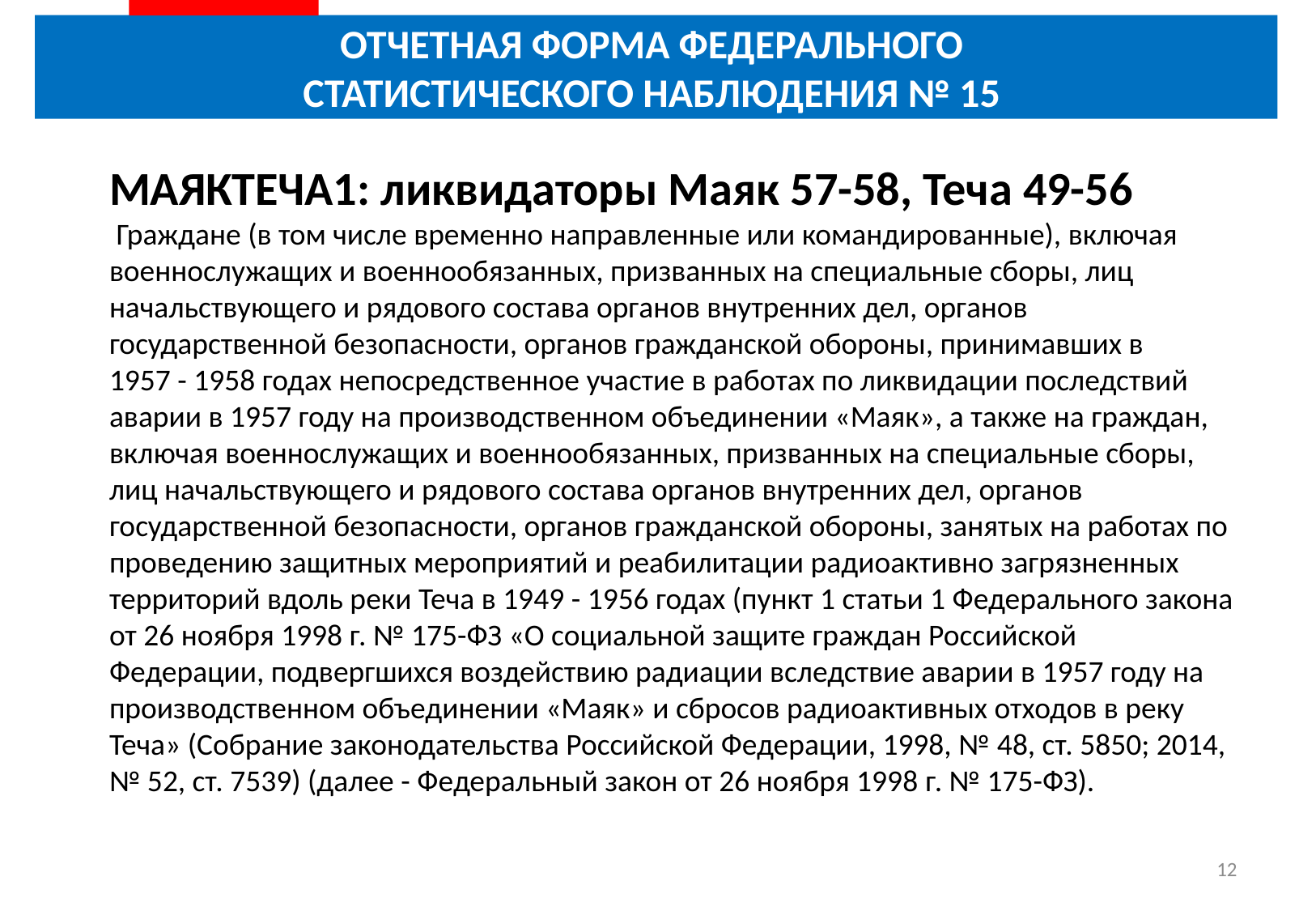

# ОТЧЕТНАЯ ФОРМА ФЕДЕРАЛЬНОГО СТАТИСТИЧЕСКОГО НАБЛЮДЕНИЯ № 15
МАЯКТЕЧА1: ликвидаторы Маяк 57-58, Теча 49-56
 Граждане (в том числе временно направленные или командированные), включая военнослужащих и военнообязанных, призванных на специальные сборы, лиц начальствующего и рядового состава органов внутренних дел, органов государственной безопасности, органов гражданской обороны, принимавших в 1957 - 1958 годах непосредственное участие в работах по ликвидации последствий аварии в 1957 году на производственном объединении «Маяк», а также на граждан, включая военнослужащих и военнообязанных, призванных на специальные сборы, лиц начальствующего и рядового состава органов внутренних дел, органов государственной безопасности, органов гражданской обороны, занятых на работах по проведению защитных мероприятий и реабилитации радиоактивно загрязненных территорий вдоль реки Теча в 1949 - 1956 годах (пункт 1 статьи 1 Федерального закона от 26 ноября 1998 г. № 175-ФЗ «О социальной защите граждан Российской Федерации, подвергшихся воздействию радиации вследствие аварии в 1957 году на производственном объединении «Маяк» и сбросов радиоактивных отходов в реку Теча» (Собрание законодательства Российской Федерации, 1998, № 48, ст. 5850; 2014, № 52, ст. 7539) (далее - Федеральный закон от 26 ноября 1998 г. № 175-ФЗ).

12